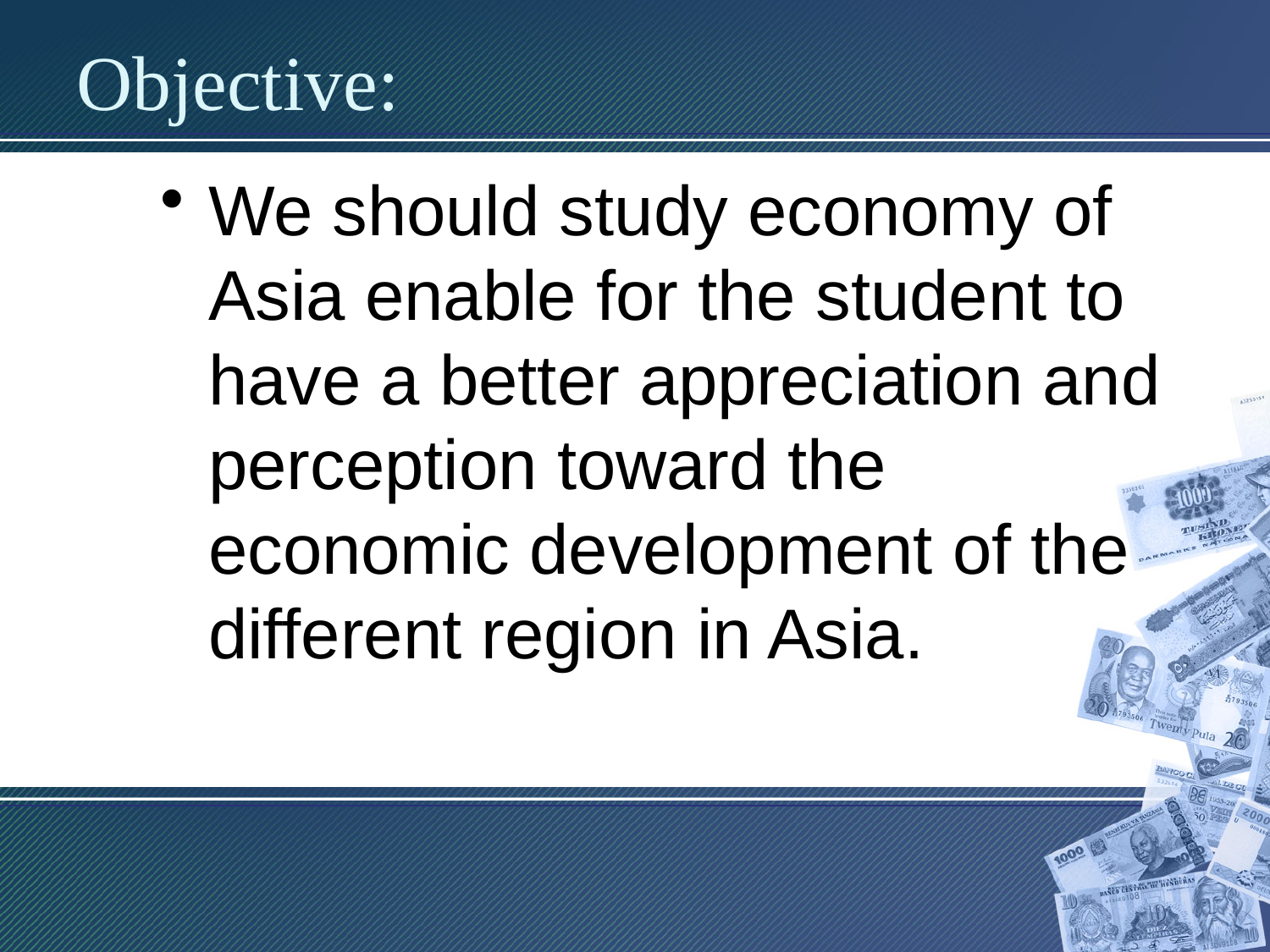

# Objective:
We should study economy of Asia enable for the student to have a better appreciation and perception toward the economic development of the different region in Asia.